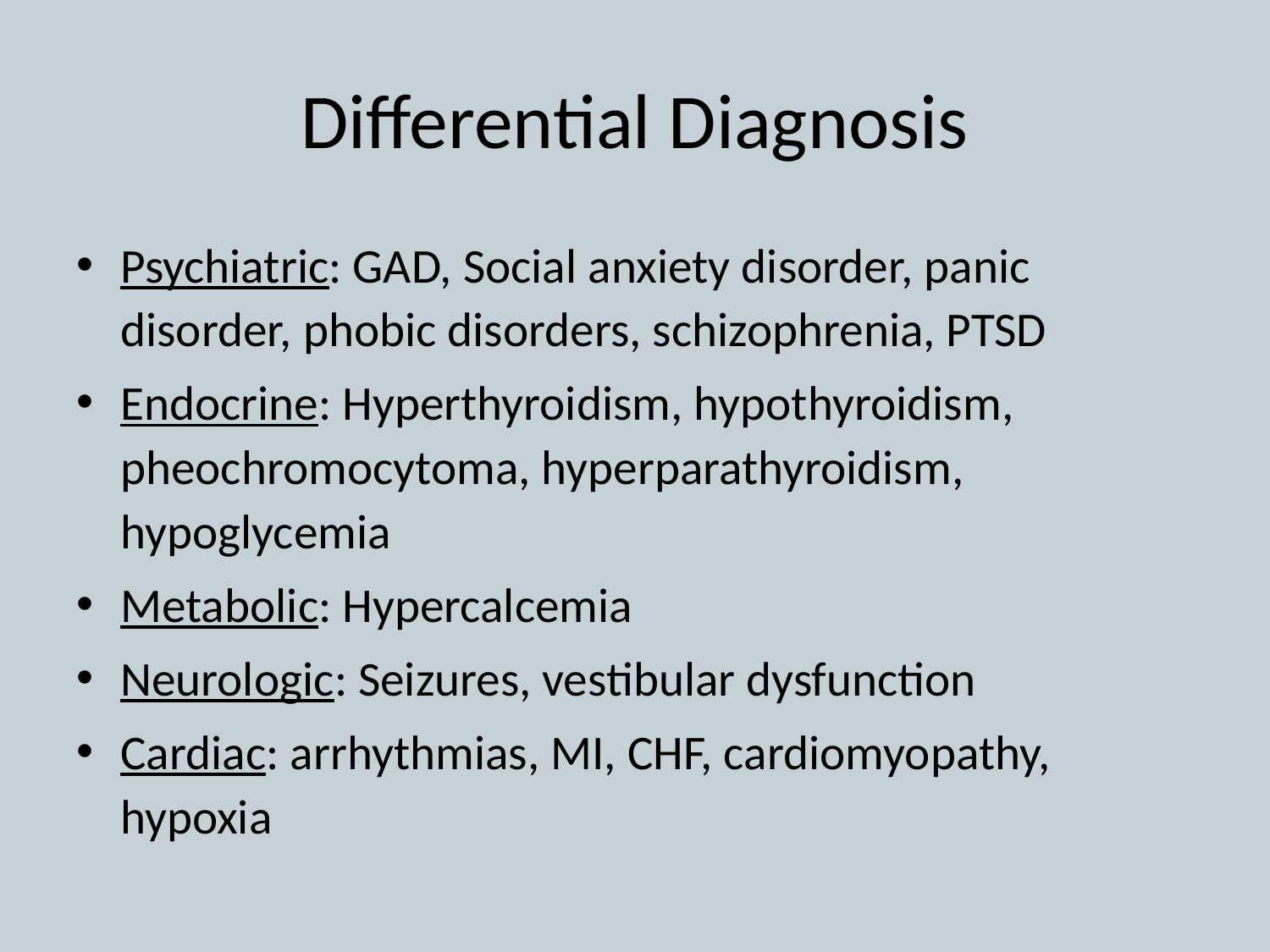

# Differential Diagnosis
Psychiatric: GAD, Social anxiety disorder, panic disorder, phobic disorders, schizophrenia, PTSD
Endocrine: Hyperthyroidism, hypothyroidism, pheochromocytoma, hyperparathyroidism, hypoglycemia
Metabolic: Hypercalcemia
Neurologic: Seizures, vestibular dysfunction
Cardiac: arrhythmias, MI, CHF, cardiomyopathy, hypoxia